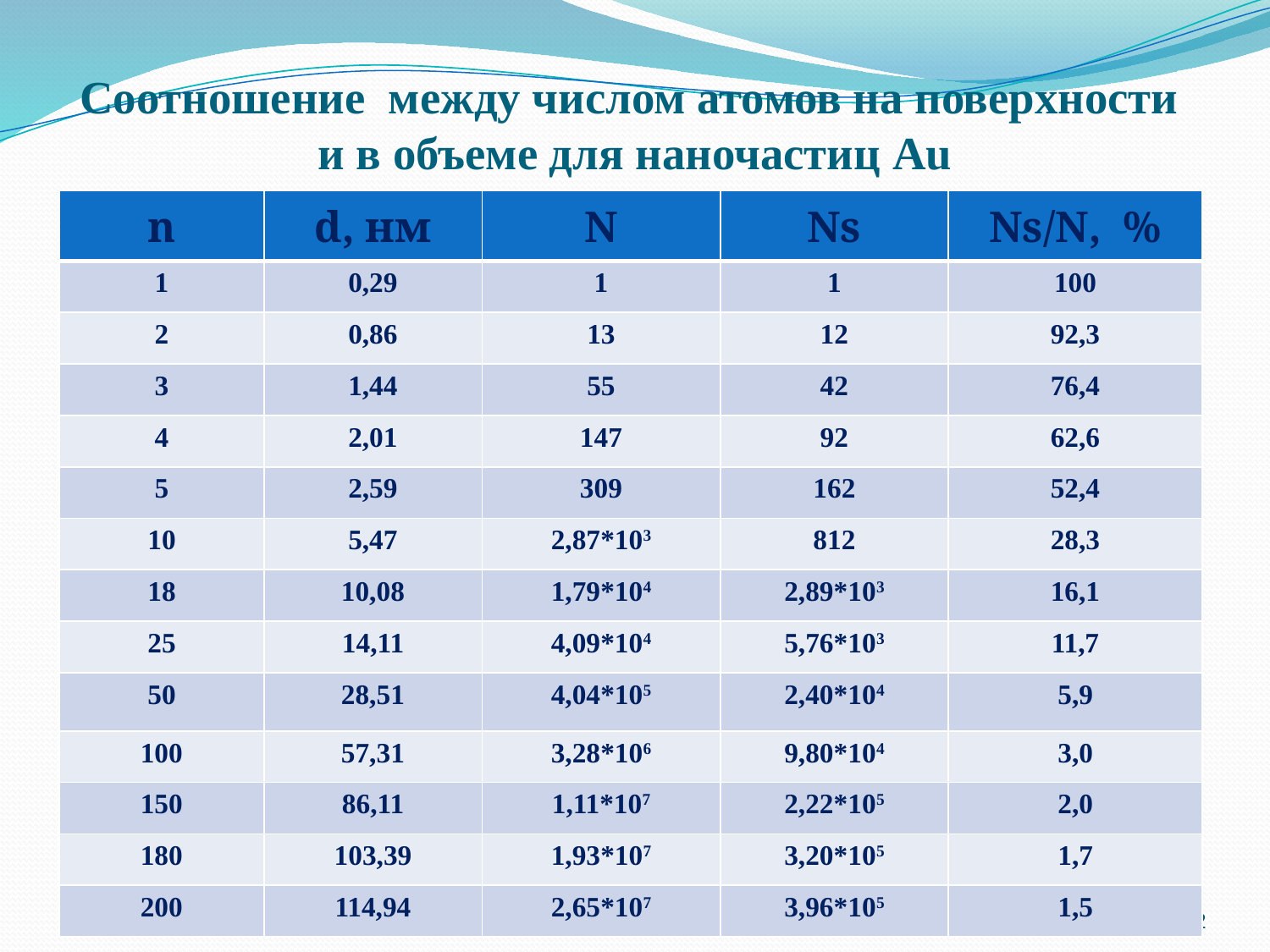

# Соотношение  между числом атомов на поверхности и в объеме для наночастиц Au
| n | d, нм | N | Ns | Ns/N, % |
| --- | --- | --- | --- | --- |
| 1 | 0,29 | 1 | 1 | 100 |
| 2 | 0,86 | 13 | 12 | 92,3 |
| 3 | 1,44 | 55 | 42 | 76,4 |
| 4 | 2,01 | 147 | 92 | 62,6 |
| 5 | 2,59 | 309 | 162 | 52,4 |
| 10 | 5,47 | 2,87\*103 | 812 | 28,3 |
| 18 | 10,08 | 1,79\*104 | 2,89\*103 | 16,1 |
| 25 | 14,11 | 4,09\*104 | 5,76\*103 | 11,7 |
| 50 | 28,51 | 4,04\*105 | 2,40\*104 | 5,9 |
| 100 | 57,31 | 3,28\*106 | 9,80\*104 | 3,0 |
| 150 | 86,11 | 1,11\*107 | 2,22\*105 | 2,0 |
| 180 | 103,39 | 1,93\*107 | 3,20\*105 | 1,7 |
| 200 | 114,94 | 2,65\*107 | 3,96\*105 | 1,5 |
42